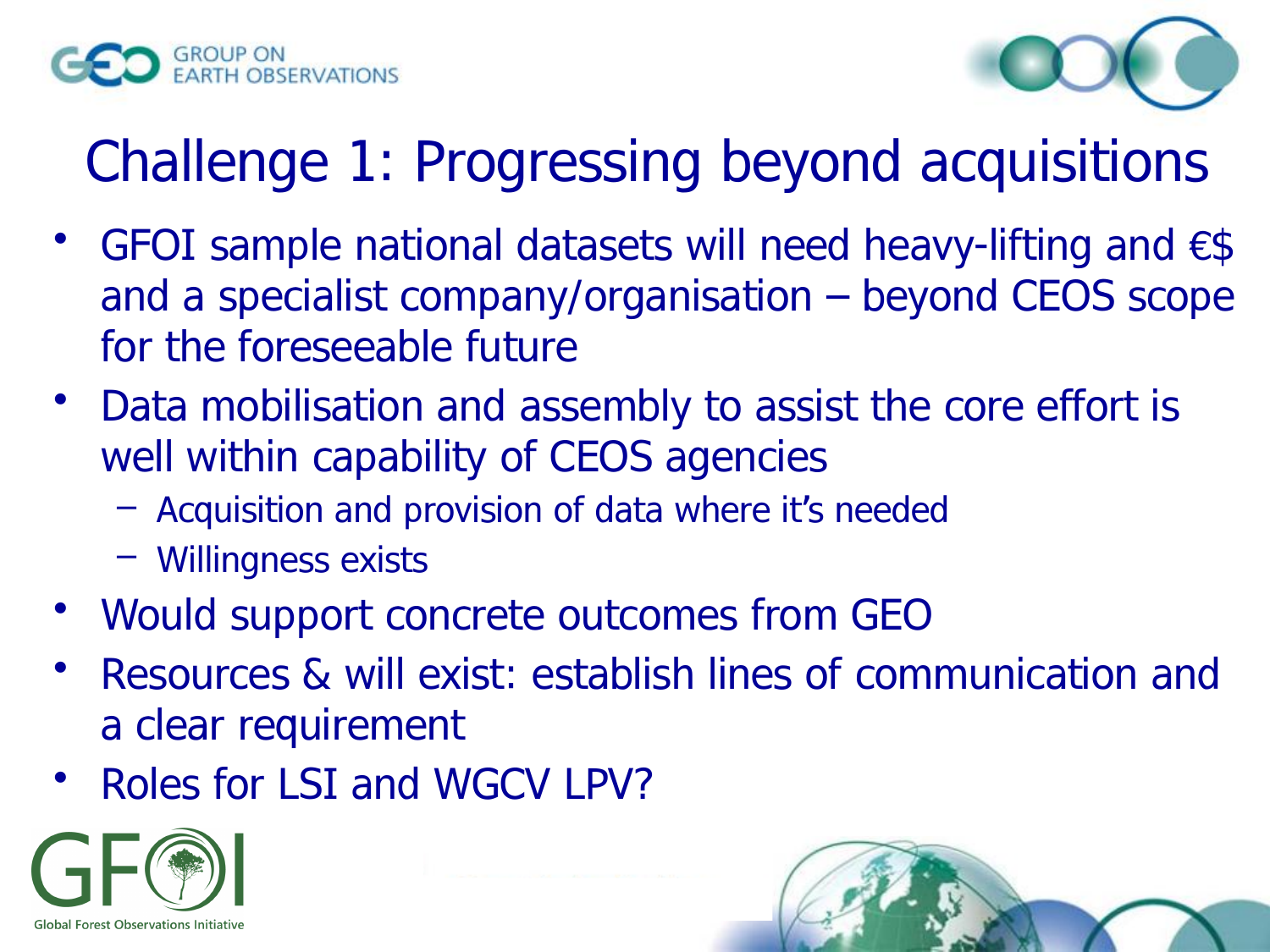

# Challenge 1: Progressing beyond acquisitions
GFOI sample national datasets will need heavy-lifting and €$ and a specialist company/organisation – beyond CEOS scope for the foreseeable future
Data mobilisation and assembly to assist the core effort is well within capability of CEOS agencies
Acquisition and provision of data where it’s needed
Willingness exists
Would support concrete outcomes from GEO
Resources & will exist: establish lines of communication and a clear requirement
Roles for LSI and WGCV LPV?

© GEO Secretariat